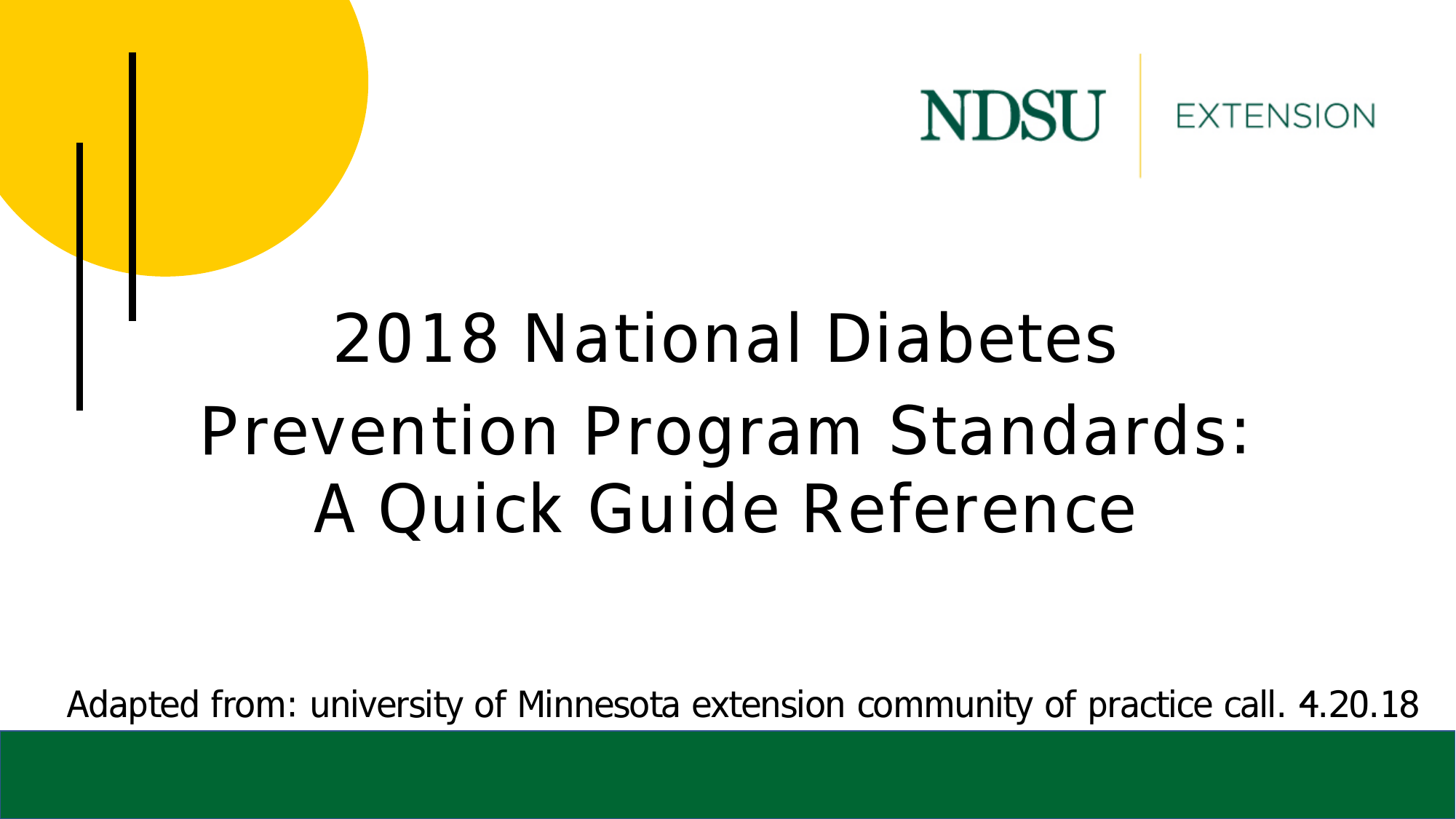

# 2018 National Diabetes Prevention Program Standards: A Quick Guide Reference

Adapted from: university of Minnesota extension community of practice call. 4.20.18